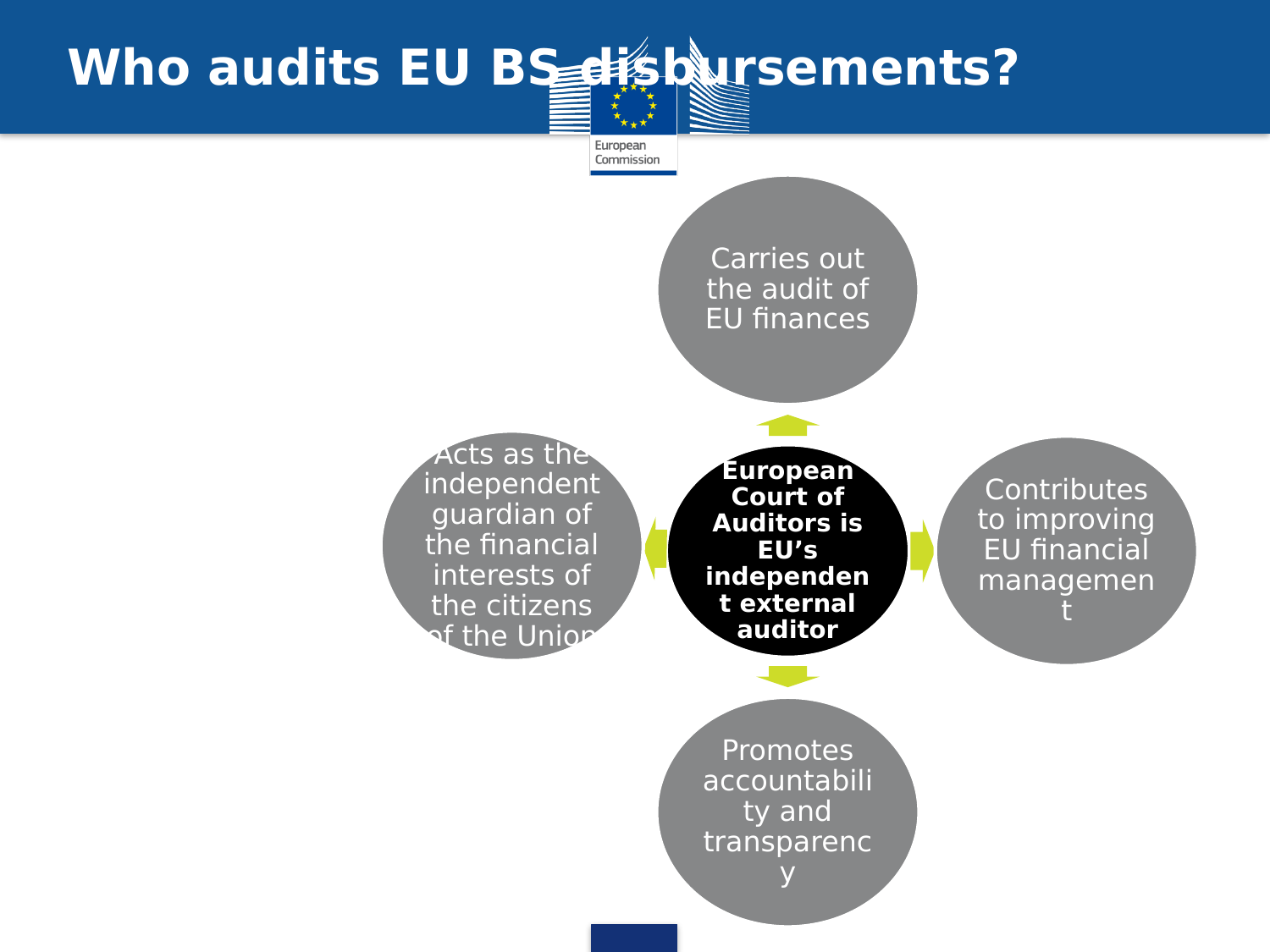

# Who audits EU BS disbursements?
European Court of Auditors is EU’s independent external auditor

Carries out the audit of EU finances

Contributes to improving EU financial management

Promotes accountability and transparency

Acts as the independent guardian of the financial interests of the citizens of the Union